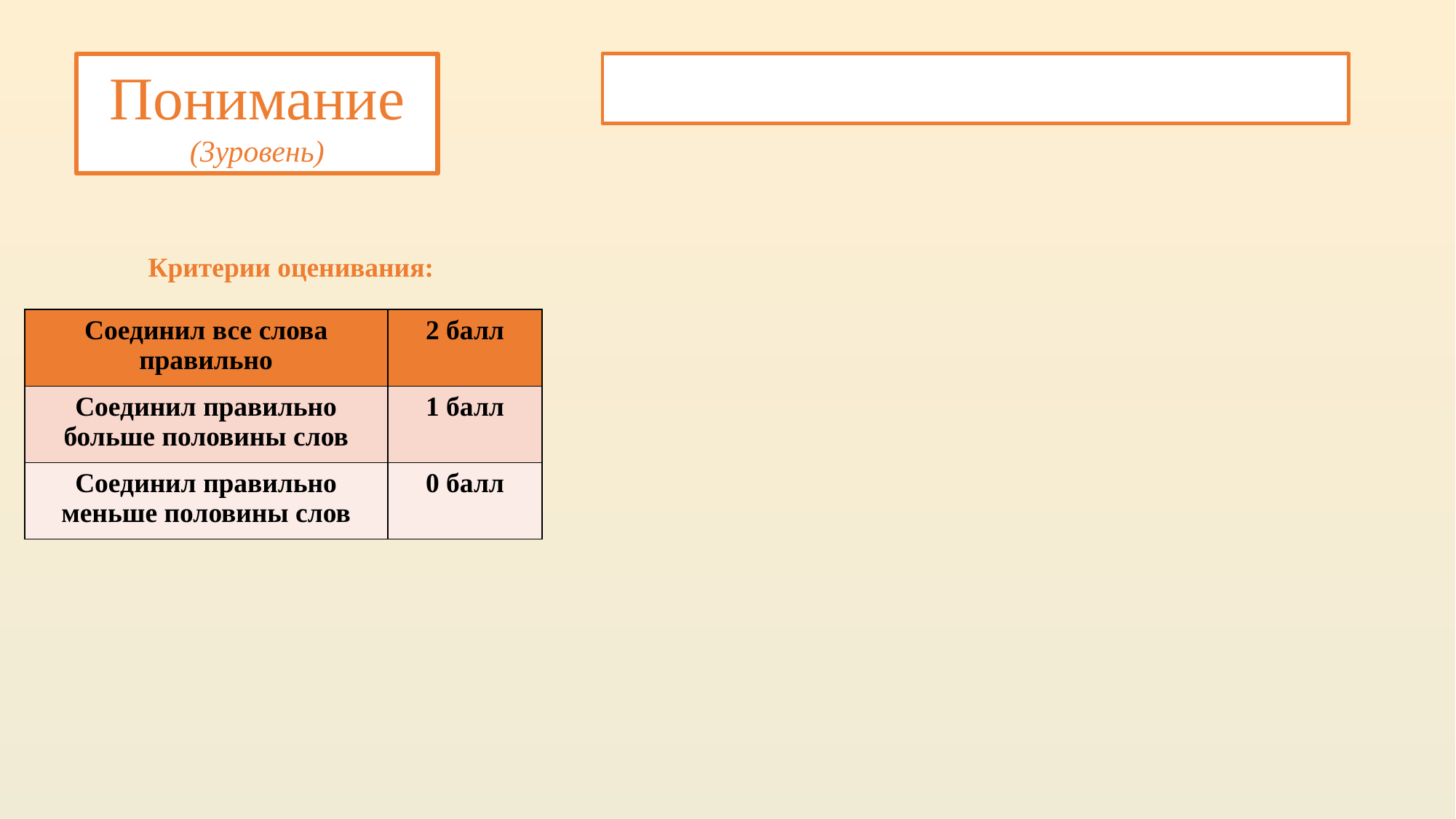

Понимание
(3уровень)

Критерии оценивания:
| Соединил все слова правильно | 2 балл |
| --- | --- |
| Соединил правильно больше половины слов | 1 балл |
| Соединил правильно меньше половины слов | 0 балл |